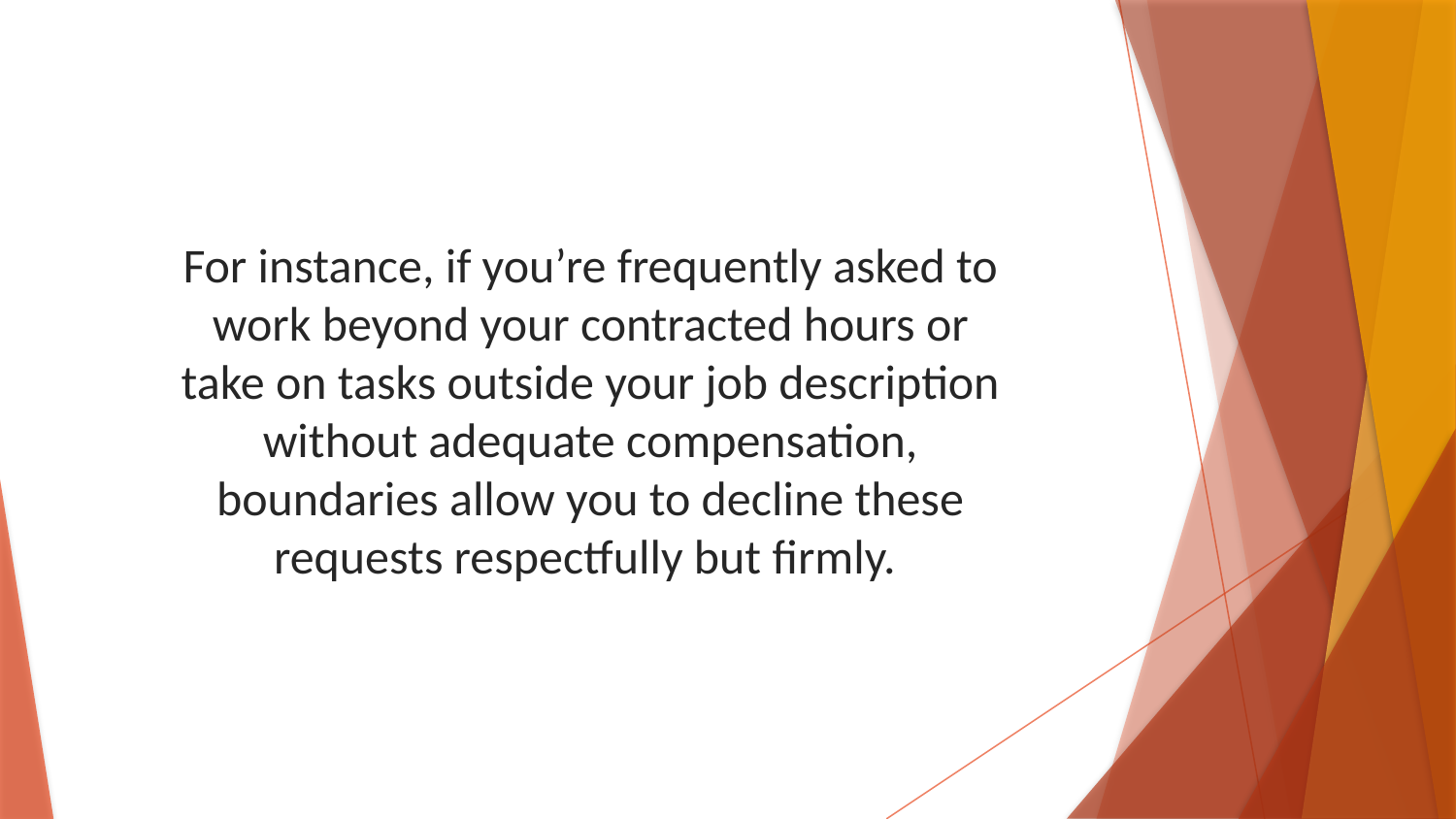

For instance, if you’re frequently asked to work beyond your contracted hours or take on tasks outside your job description without adequate compensation, boundaries allow you to decline these requests respectfully but firmly.